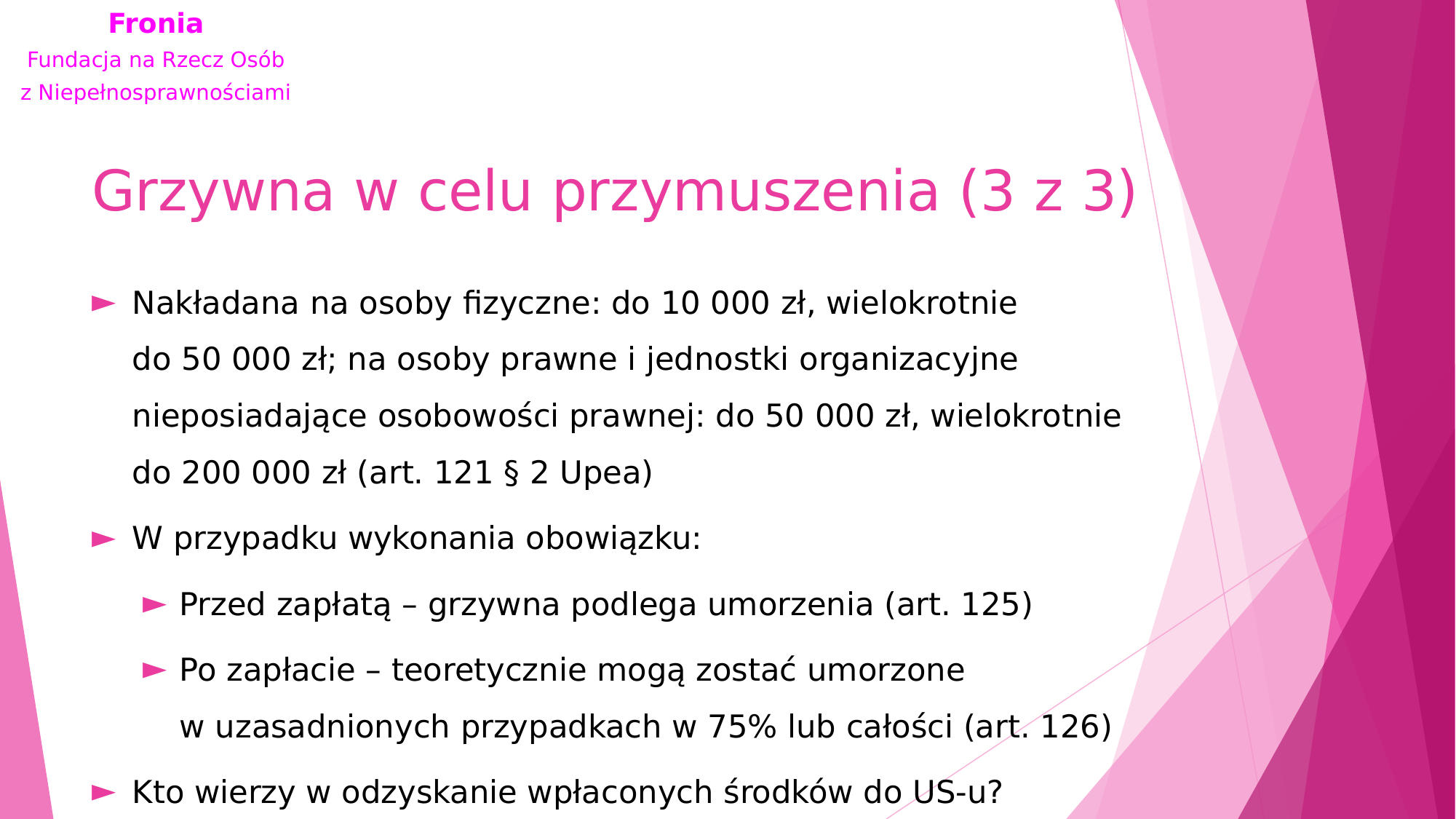

# Grzywna w celu przymuszenia (3 z 3)
Nakładana na osoby fizyczne: do 10 000 zł, wielokrotnie do 50 000 zł; na osoby prawne i jednostki organizacyjne nieposiadające osobowości prawnej: do 50 000 zł, wielokrotnie do 200 000 zł (art. 121 § 2 Upea)
W przypadku wykonania obowiązku:
Przed zapłatą – grzywna podlega umorzenia (art. 125)
Po zapłacie – teoretycznie mogą zostać umorzone w uzasadnionych przypadkach w 75% lub całości (art. 126)
Kto wierzy w odzyskanie wpłaconych środków do US-u?